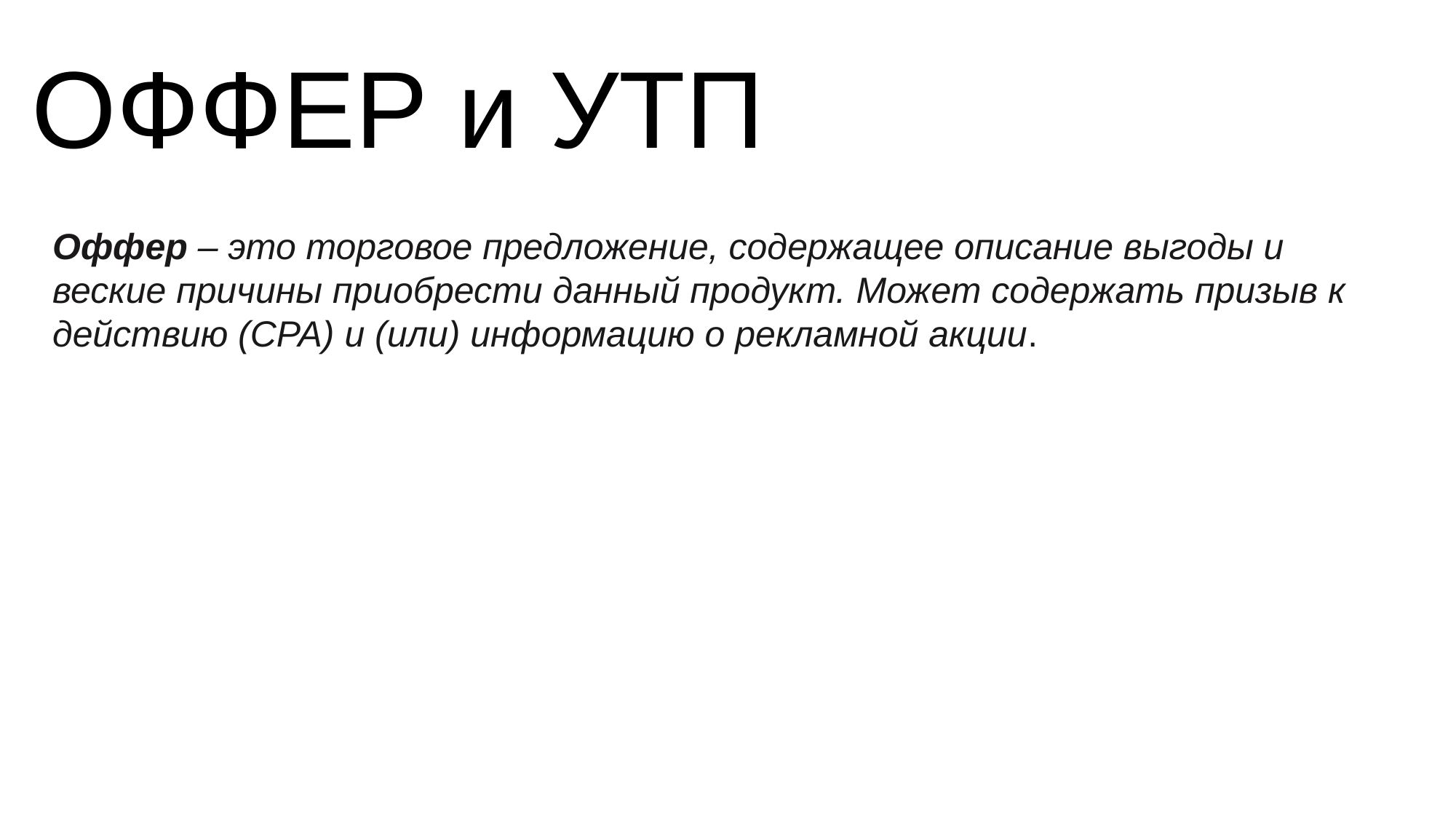

# ОФФЕР и УТП
Оффер – это торговое предложение, содержащее описание выгоды и веские причины приобрести данный продукт. Может содержать призыв к действию (CPA) и (или) информацию о рекламной акции.